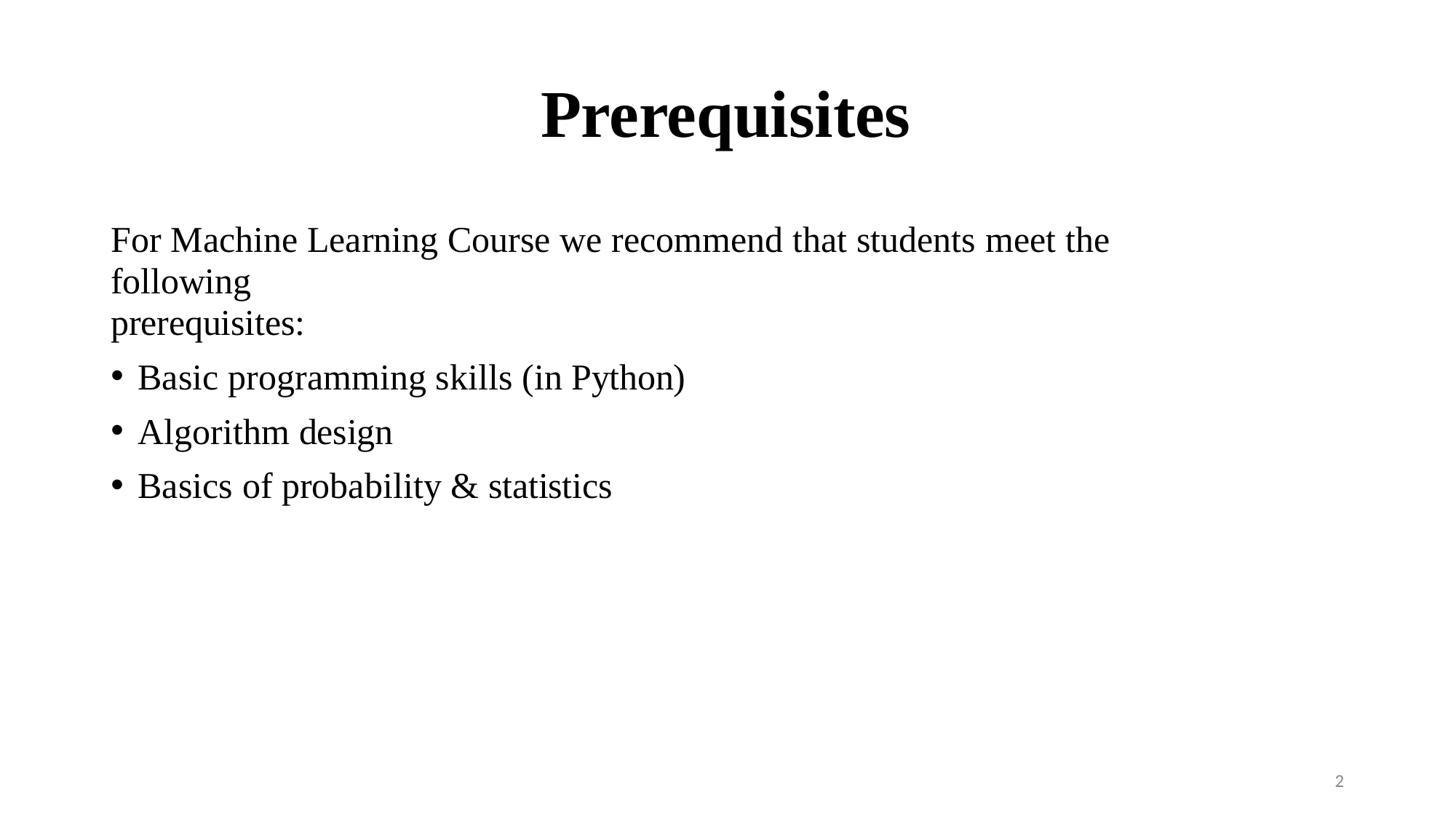

# Prerequisites
For Machine Learning Course we recommend that students meet the following
prerequisites:
Basic programming skills (in Python)
Algorithm design
Basics of probability & statistics
2